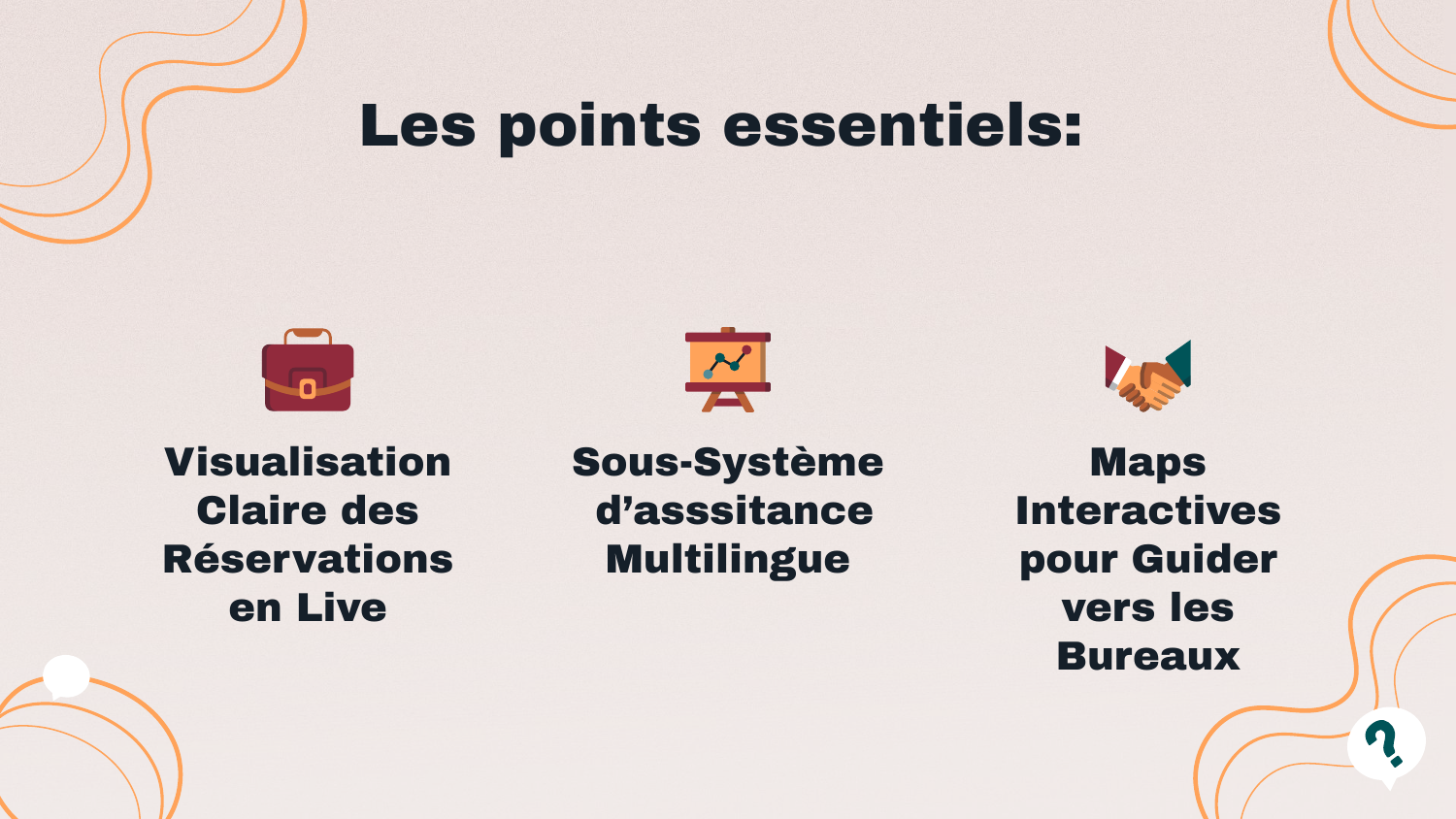

# Les points essentiels:

Visualisation Claire des Réservations en Live
Sous-Système  d’asssitance Multilingue
Maps Interactives pour Guider vers les Bureaux